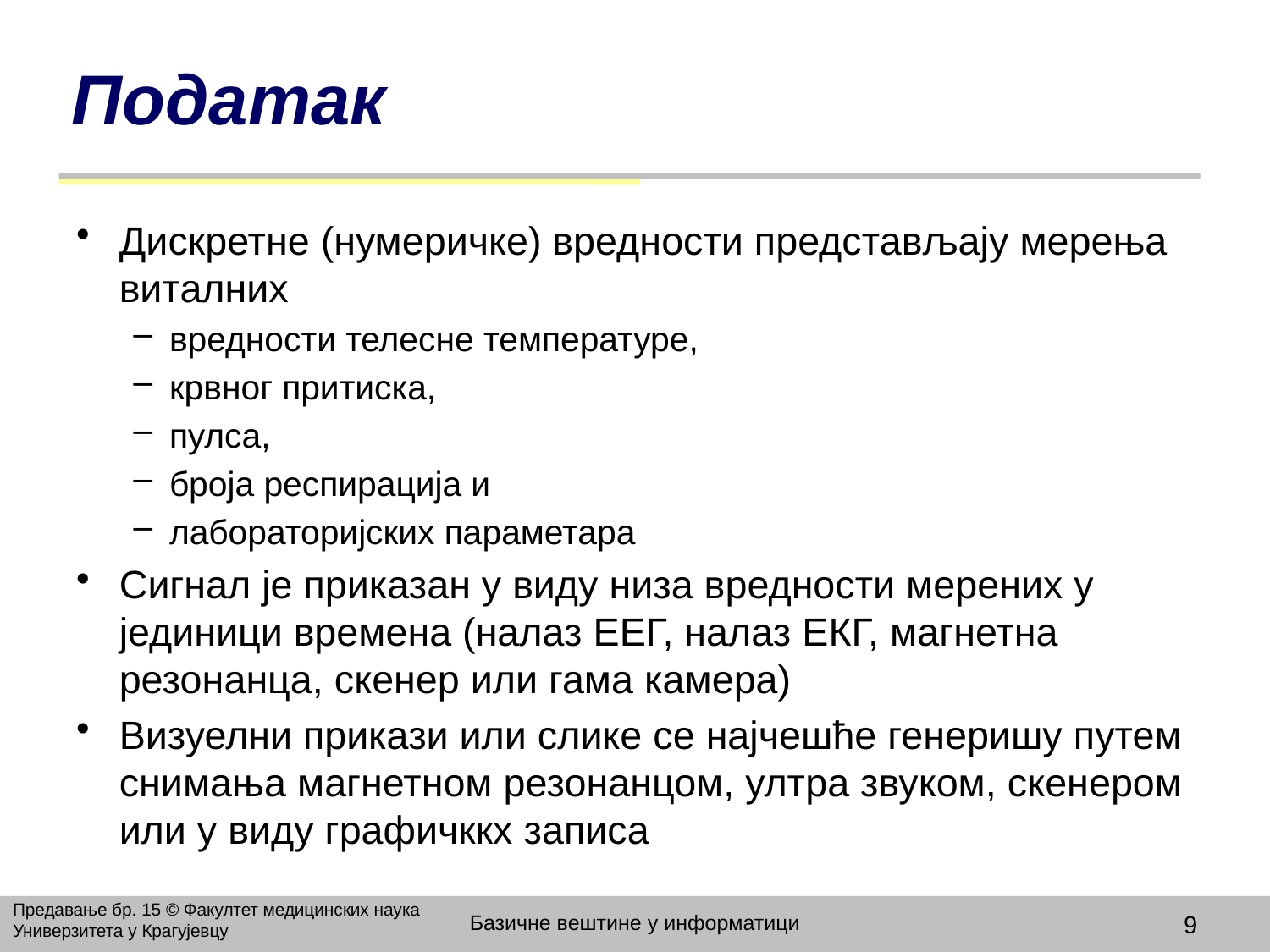

# Податак
Дискретне (нумеричке) вредности представљају мерења виталних
вредности телесне температуре,
крвног притиска,
пулса,
броја респирација и
лабораторијских параметара
Сигнал је приказан у виду низа вредности мерених у јединици времена (налаз ЕЕГ, налаз ЕКГ, магнетна резонанца, скенер или гама камера)
Визуелни прикази или слике се најчешће генеришу путем снимања магнетном резонанцом, ултра звуком, скенером или у виду графичккх записа
Предавање бр. 15 © Факултет медицинских наука Универзитета у Крагујевцу
Базичне вештине у информатици
9